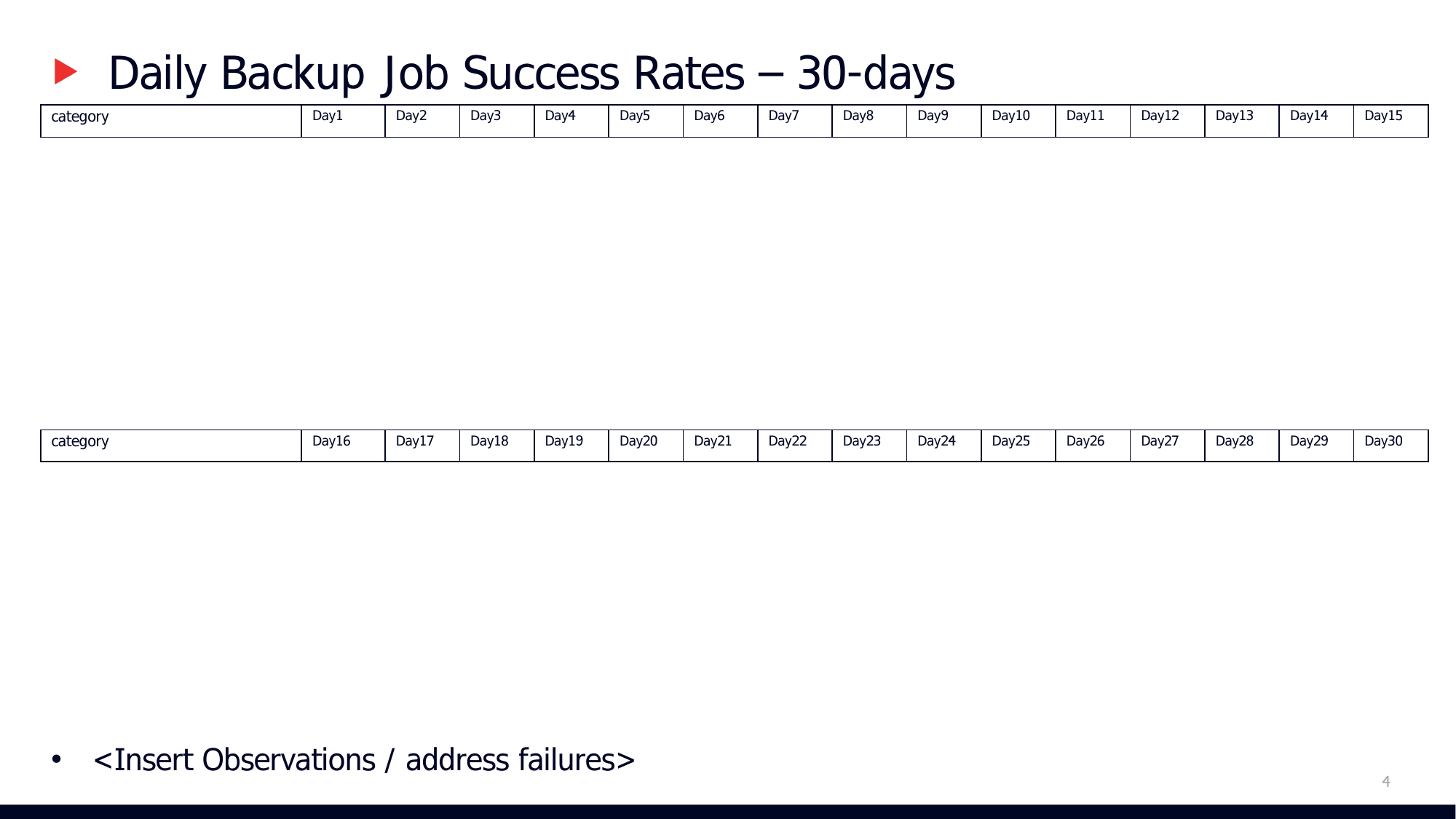

# Daily Backup Job Success Rates – 30-days
| category | Day1 | Day2 | Day3 | Day4 | Day5 | Day6 | Day7 | Day8 | Day9 | Day10 | Day11 | Day12 | Day13 | Day14 | Day15 |
| --- | --- | --- | --- | --- | --- | --- | --- | --- | --- | --- | --- | --- | --- | --- | --- |
| category | Day16 | Day17 | Day18 | Day19 | Day20 | Day21 | Day22 | Day23 | Day24 | Day25 | Day26 | Day27 | Day28 | Day29 | Day30 |
| --- | --- | --- | --- | --- | --- | --- | --- | --- | --- | --- | --- | --- | --- | --- | --- |
<Insert Observations / address failures>
4